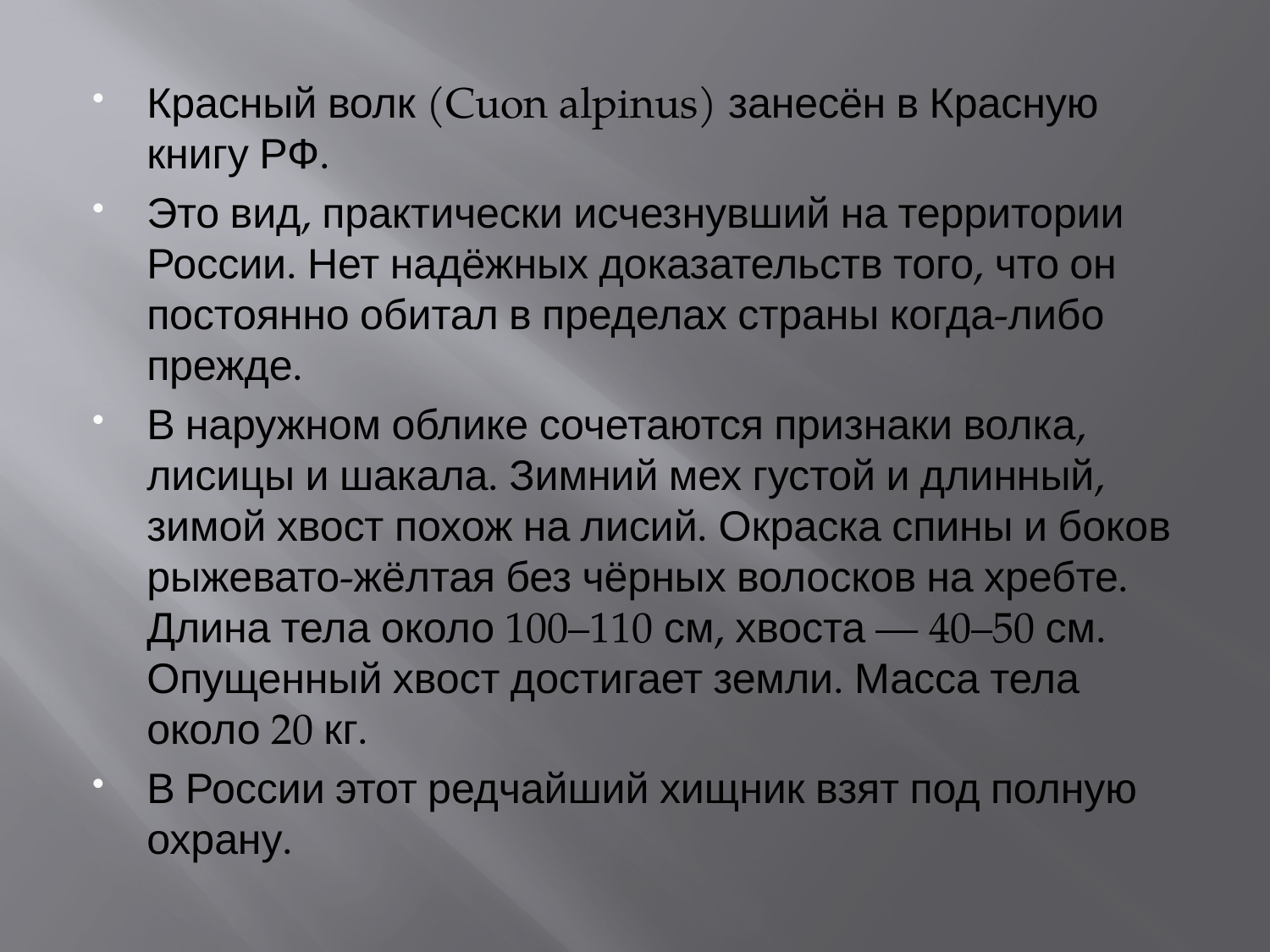

#
Красный волк (Cuon alpinus) занесён в Красную книгу РФ.
Это вид, практически исчезнувший на территории России. Нет надёжных доказательств того, что он постоянно обитал в пределах страны когда-либо прежде.
В наружном облике сочетаются признаки волка, лисицы и шакала. Зимний мех густой и длинный, зимой хвост похож на лисий. Окраска спины и боков рыжевато-жёлтая без чёрных волосков на хребте. Длина тела около 100–110 см, хвоста — 40–50 см. Опущенный хвост достигает земли. Масса тела около 20 кг.
В России этот редчайший хищник взят под полную охрану.